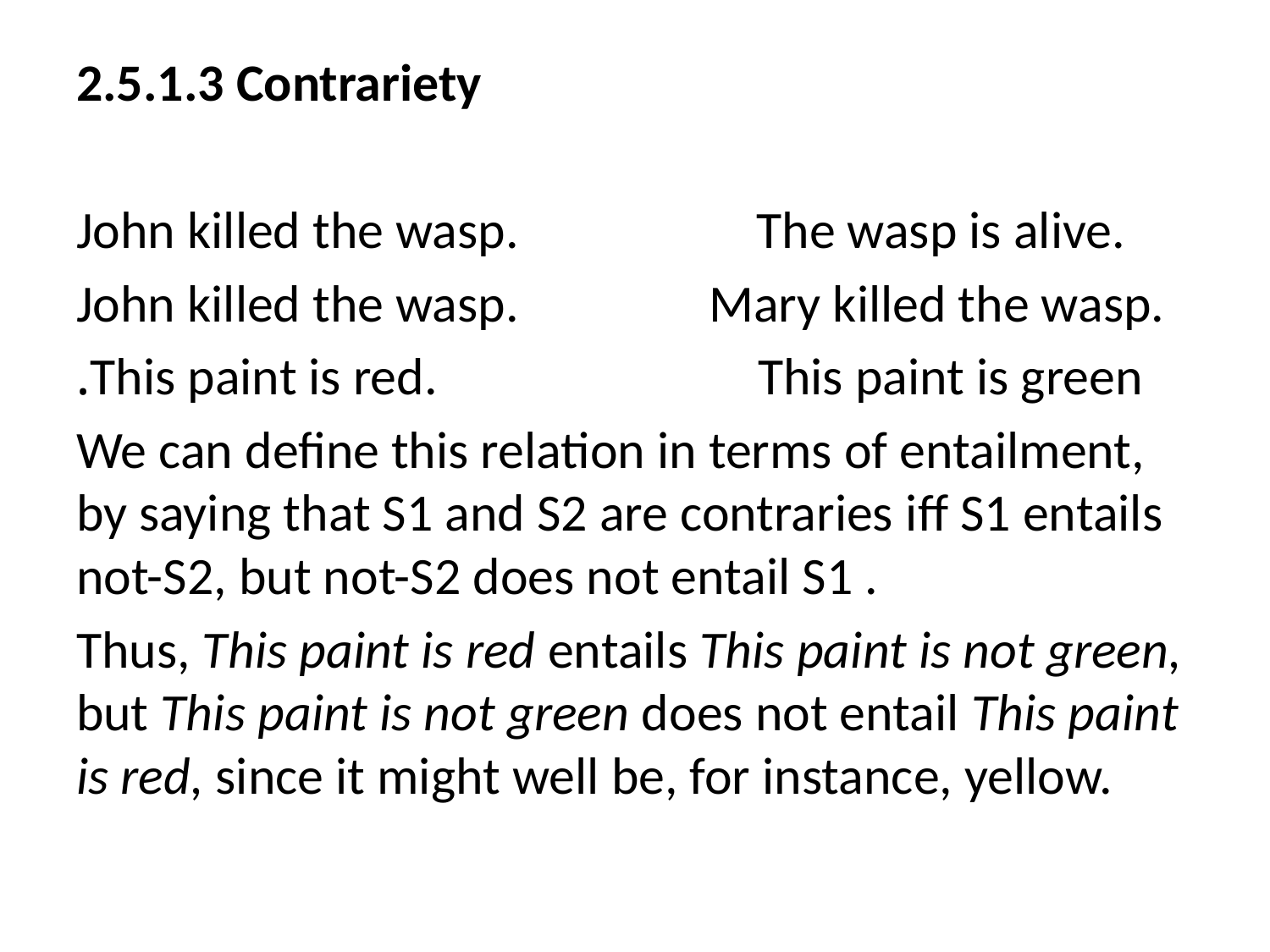

2.5.1.3 Contrariety

John killed the wasp.                    The wasp is alive.
John killed the wasp.                Mary killed the wasp.
This paint is red.                           This paint is green.
We can define this relation in terms of entailment, by saying that S1 and S2 are contraries iff S1 entails not-S2, but not-S2 does not entail S1 .
Thus, This paint is red entails This paint is not green, but This paint is not green does not entail This paint is red, since it might well be, for instance, yellow.